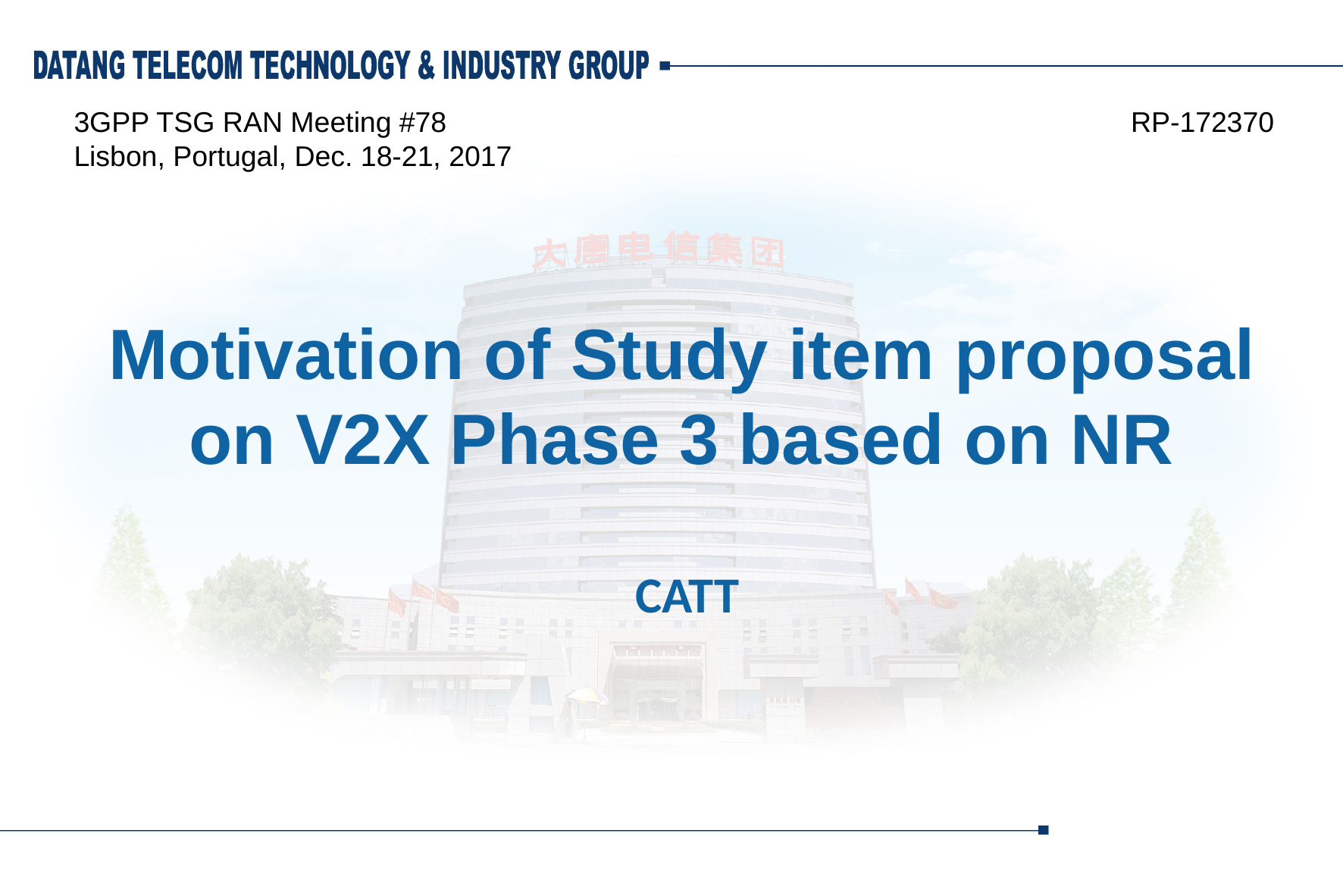

3GPP TSG RAN Meeting #78
Lisbon, Portugal, Dec. 18-21, 2017
RP-172370
# Motivation of Study item proposal on V2X Phase 3 based on NR
CATT